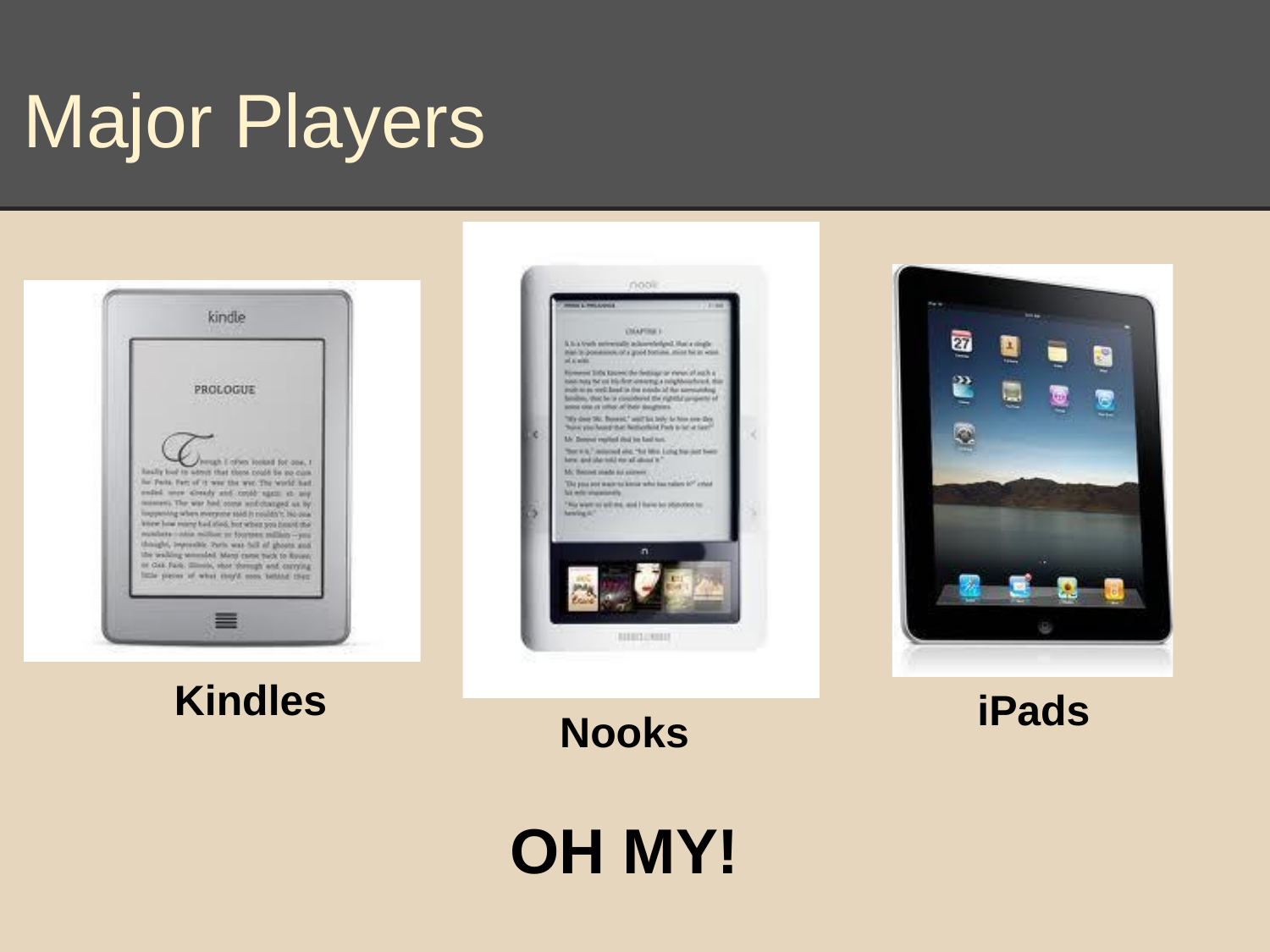

# Major Players

Kindles
iPads
Nooks
OH MY!